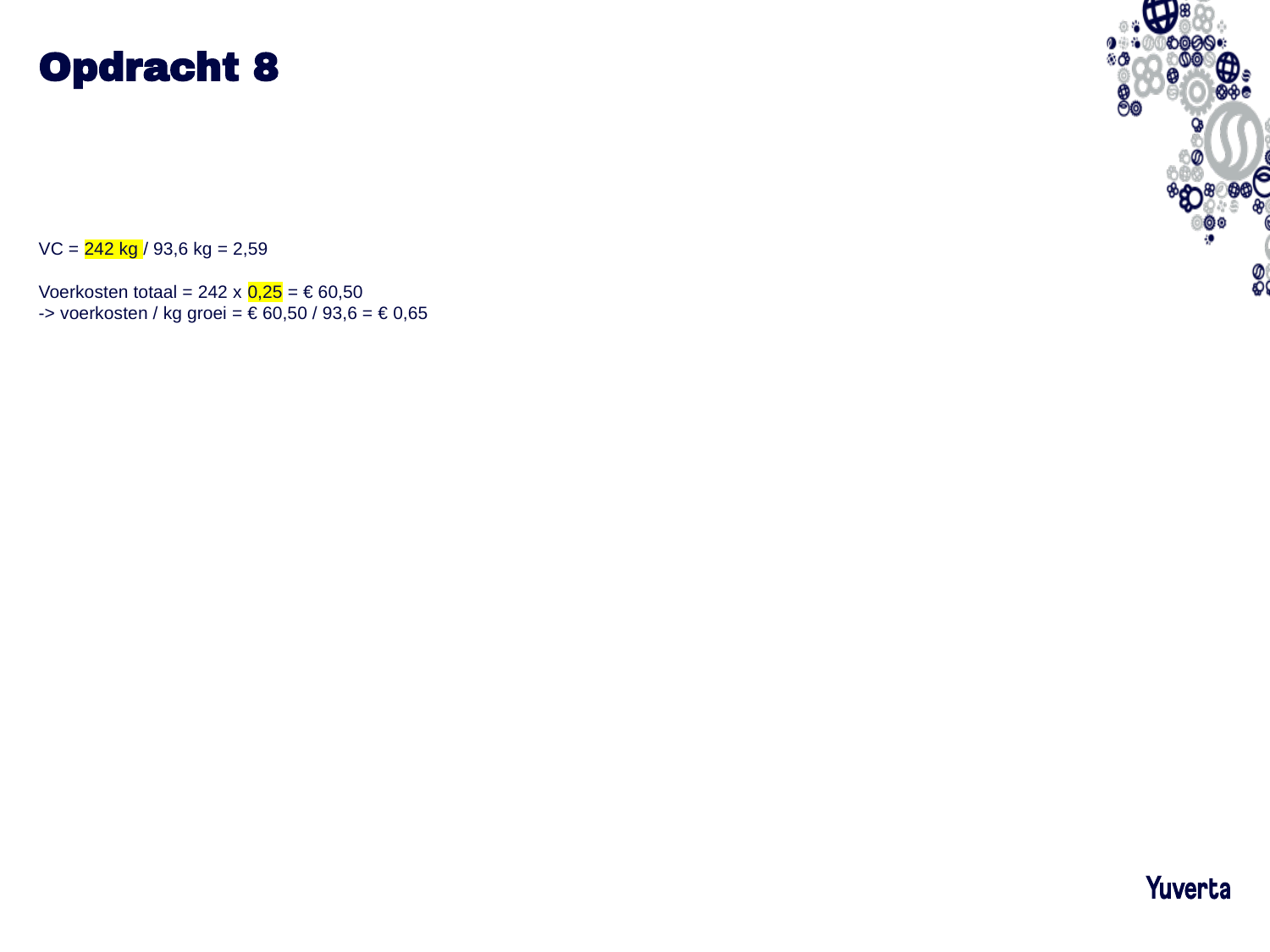

# Opdracht 8
VC = 242 kg / 93,6 kg = 2,59

Voerkosten totaal = 242 x 0,25 = € 60,50
-> voerkosten / kg groei = € 60,50 / 93,6 = € 0,65